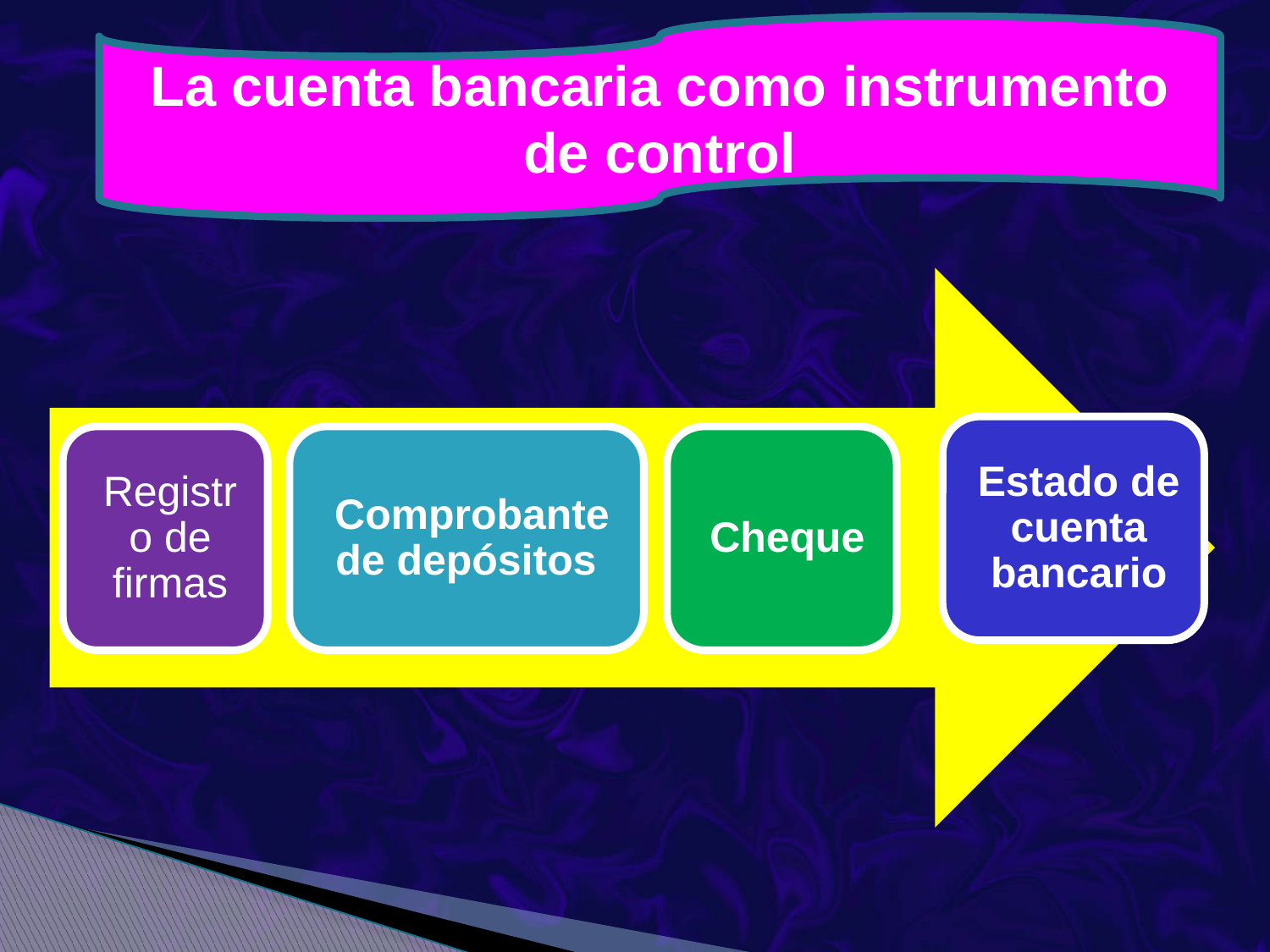

La cuenta bancaria como instrumento de control
Comprobante de depósitos
Registro de firmas
Cheque
Estado de cuenta bancario